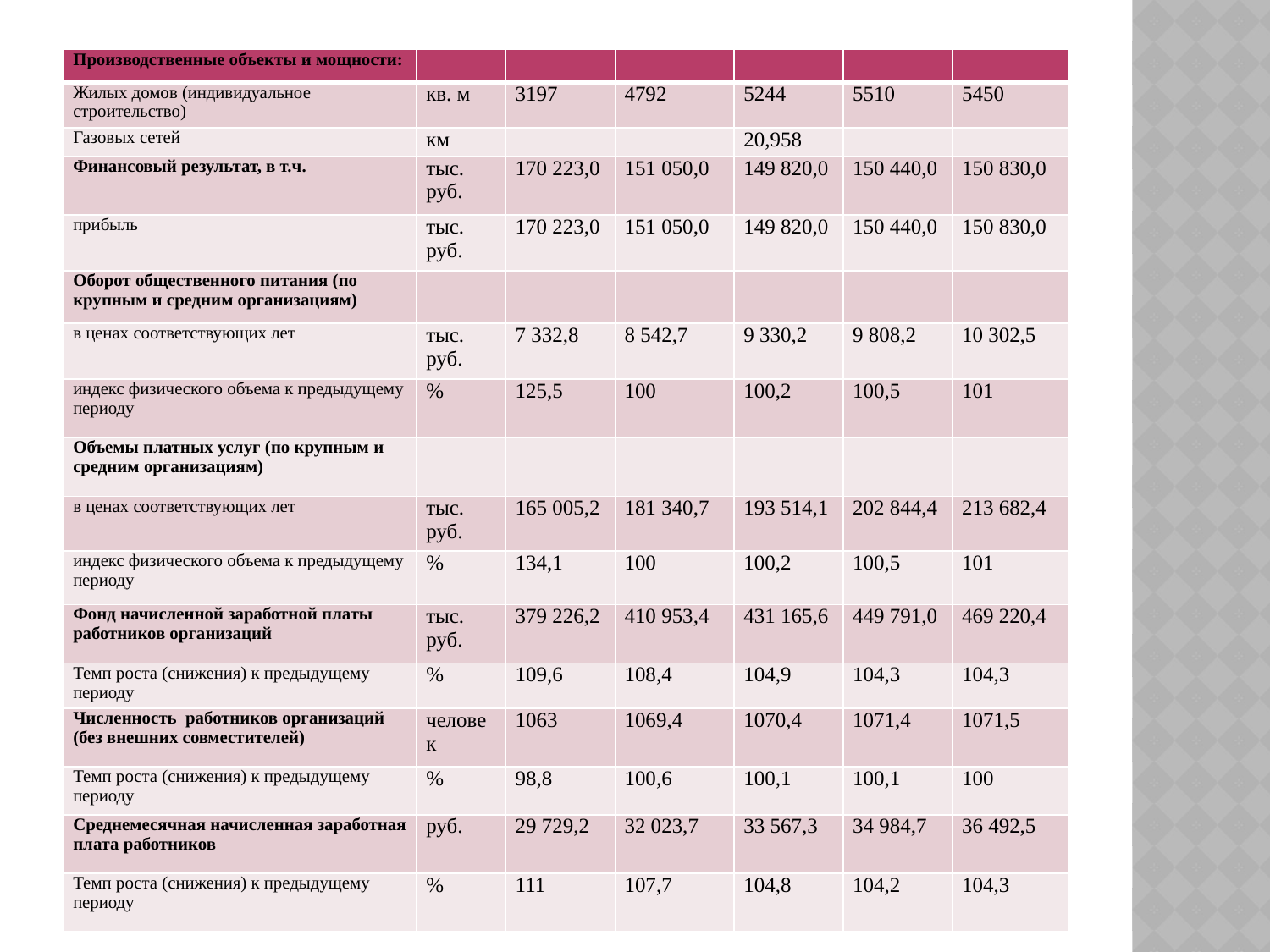

#
| Производственные объекты и мощности: |  |  |  |  |  |  |
| --- | --- | --- | --- | --- | --- | --- |
| Жилых домов (индивидуальное строительство) | кв. м | 3197 | 4792 | 5244 | 5510 | 5450 |
| Газовых сетей | км |  |  | 20,958 |  |  |
| Финансовый результат, в т.ч. | тыс. руб. | 170 223,0 | 151 050,0 | 149 820,0 | 150 440,0 | 150 830,0 |
| прибыль | тыс. руб. | 170 223,0 | 151 050,0 | 149 820,0 | 150 440,0 | 150 830,0 |
| Оборот общественного питания (по крупным и средним организациям) |  |  |  |  |  |  |
| в ценах соответствующих лет | тыс. руб. | 7 332,8 | 8 542,7 | 9 330,2 | 9 808,2 | 10 302,5 |
| индекс физического объема к предыдущему периоду | % | 125,5 | 100 | 100,2 | 100,5 | 101 |
| Объемы платных услуг (по крупным и средним организациям) |  |  |  |  |  |  |
| в ценах соответствующих лет | тыс. руб. | 165 005,2 | 181 340,7 | 193 514,1 | 202 844,4 | 213 682,4 |
| индекс физического объема к предыдущему периоду | % | 134,1 | 100 | 100,2 | 100,5 | 101 |
| Фонд начисленной заработной платы работников организаций | тыс. руб. | 379 226,2 | 410 953,4 | 431 165,6 | 449 791,0 | 469 220,4 |
| Темп роста (снижения) к предыдущему периоду | % | 109,6 | 108,4 | 104,9 | 104,3 | 104,3 |
| Численность работников организаций (без внешних совместителей) | человек | 1063 | 1069,4 | 1070,4 | 1071,4 | 1071,5 |
| Темп роста (снижения) к предыдущему периоду | % | 98,8 | 100,6 | 100,1 | 100,1 | 100 |
| Среднемесячная начисленная заработная плата работников | руб. | 29 729,2 | 32 023,7 | 33 567,3 | 34 984,7 | 36 492,5 |
| Темп роста (снижения) к предыдущему периоду | % | 111 | 107,7 | 104,8 | 104,2 | 104,3 |